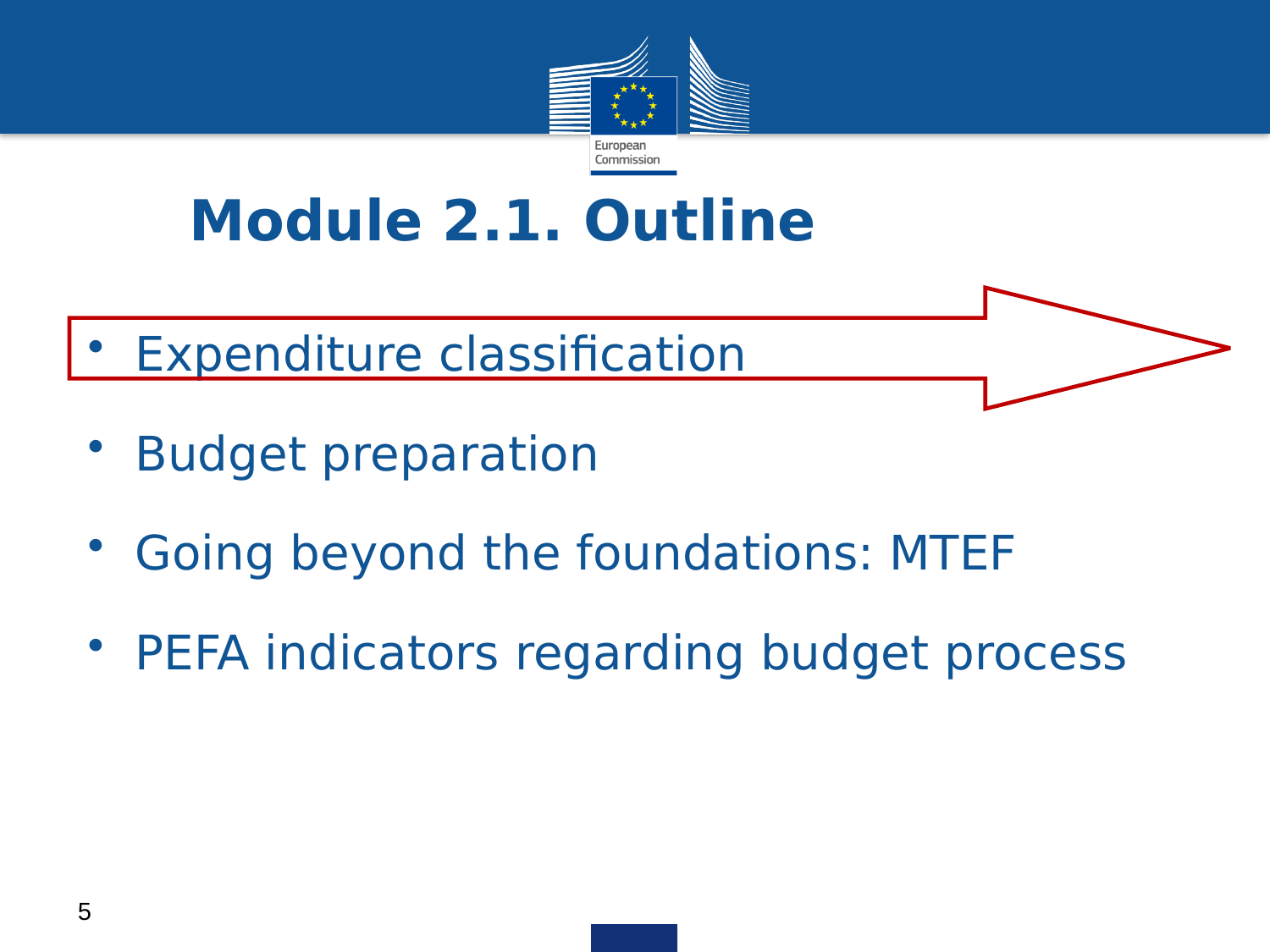

# Module 2.1. Outline

Expenditure classification
Budget preparation
Going beyond the foundations: MTEF
PEFA indicators regarding budget process

5